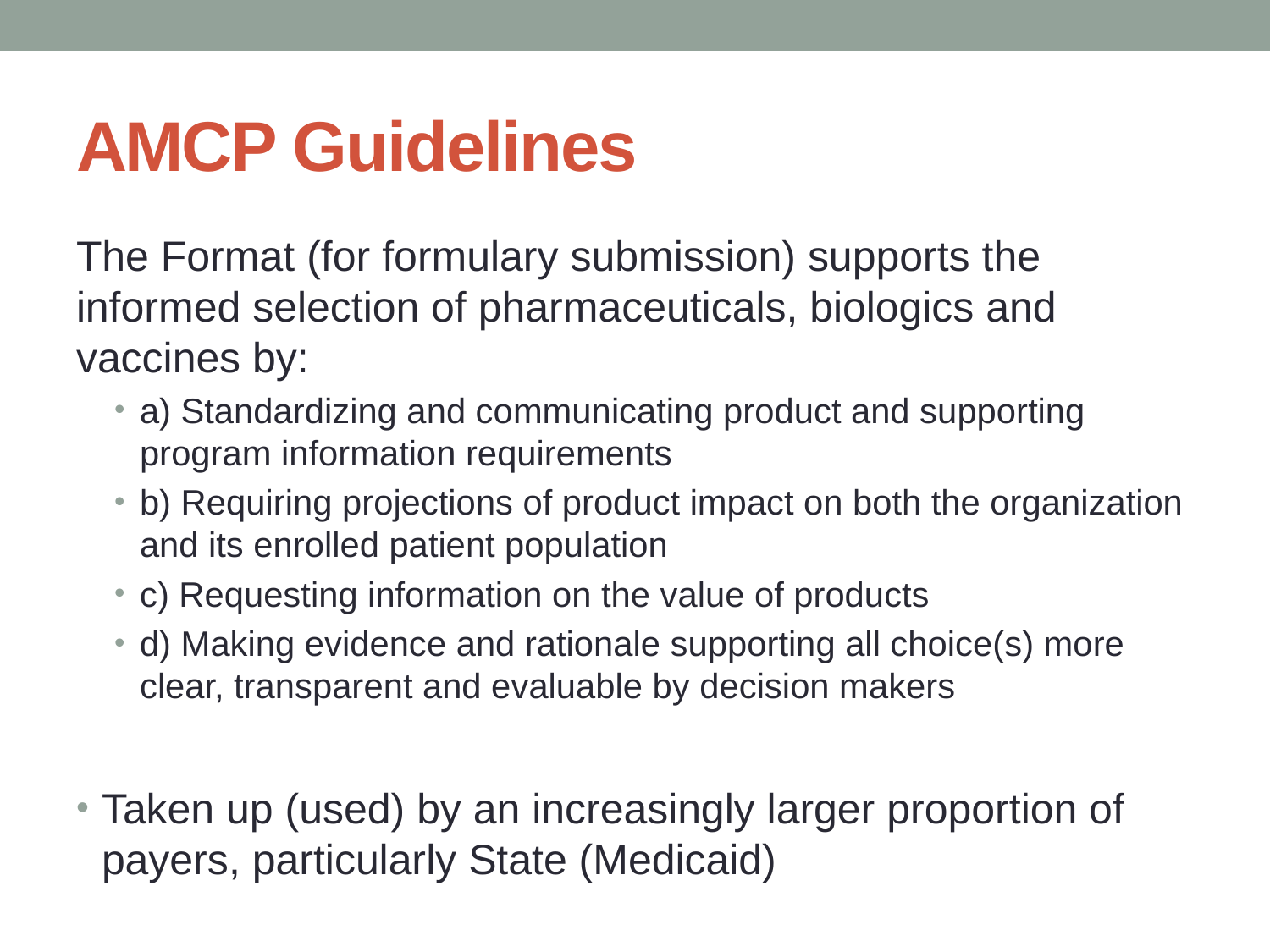

# AMCP Guidelines
The Format (for formulary submission) supports the informed selection of pharmaceuticals, biologics and vaccines by:
a) Standardizing and communicating product and supporting program information requirements
b) Requiring projections of product impact on both the organization and its enrolled patient population
c) Requesting information on the value of products
d) Making evidence and rationale supporting all choice(s) more clear, transparent and evaluable by decision makers

Taken up (used) by an increasingly larger proportion of payers, particularly State (Medicaid)